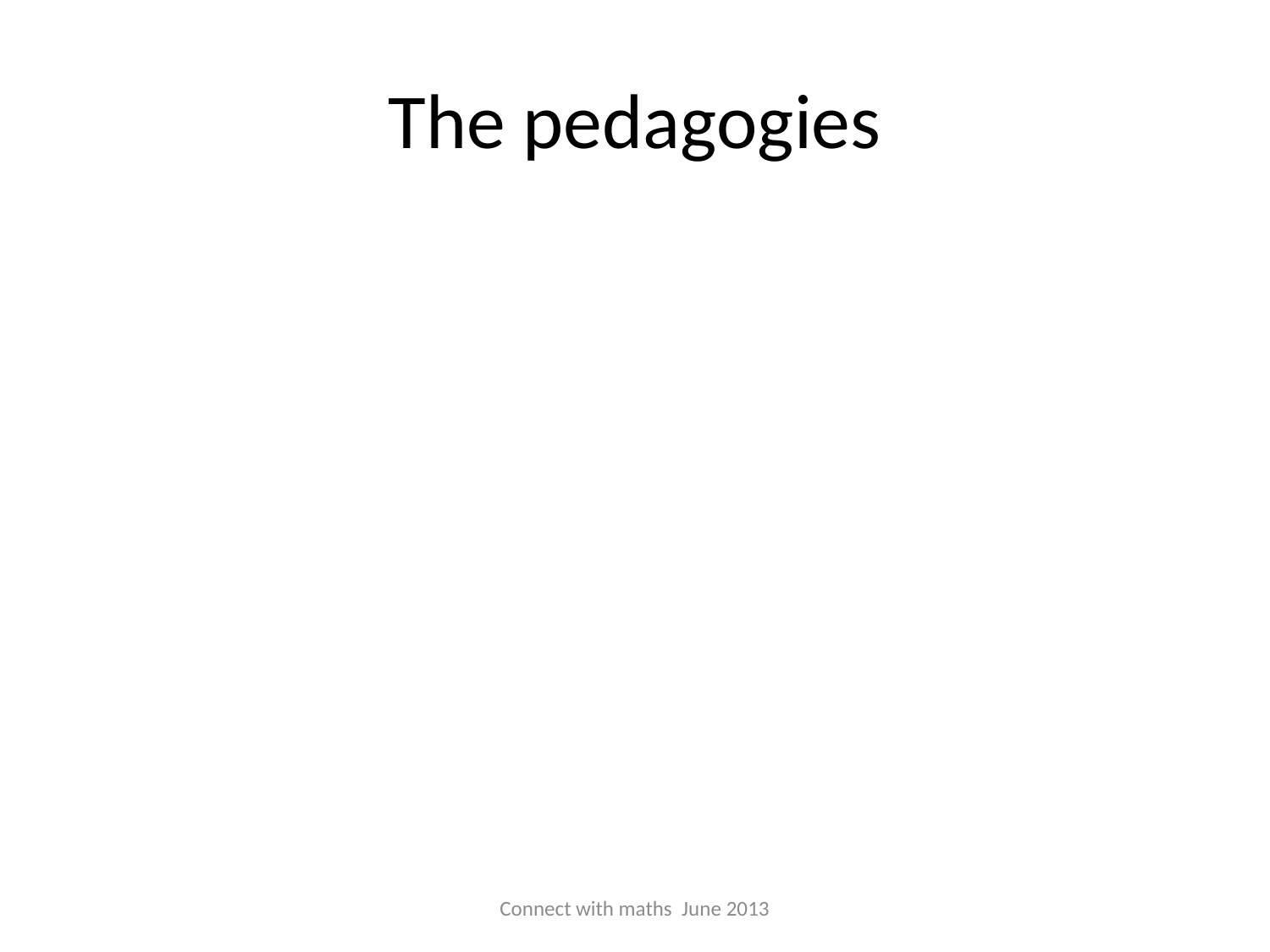

# The pedagogies

Connect with maths  June 2013